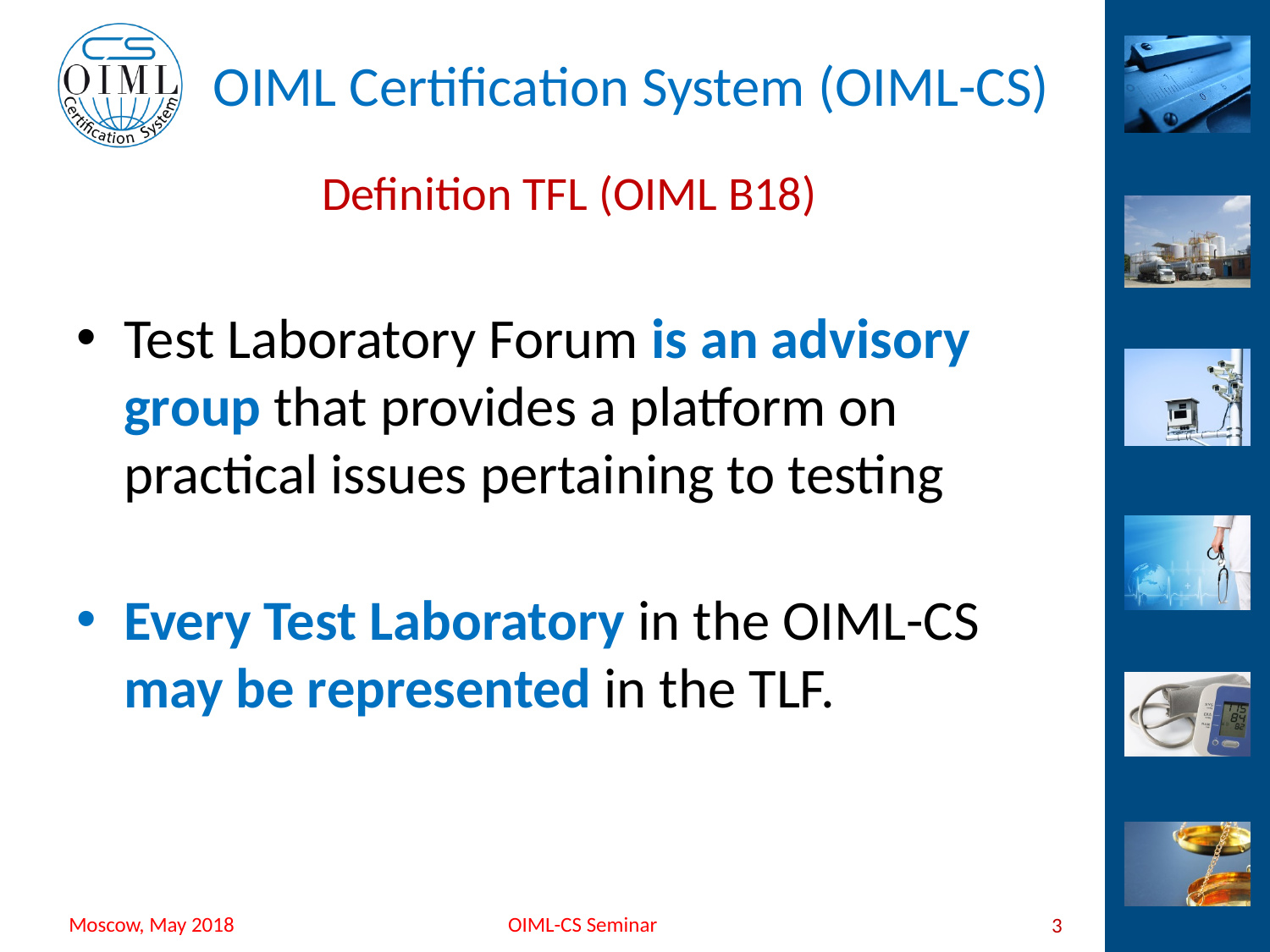

# Definition TFL (OIML B18)
Test Laboratory Forum is an advisory group that provides a platform on practical issues pertaining to testing
Every Test Laboratory in the OIML-CS may be represented in the TLF.

3